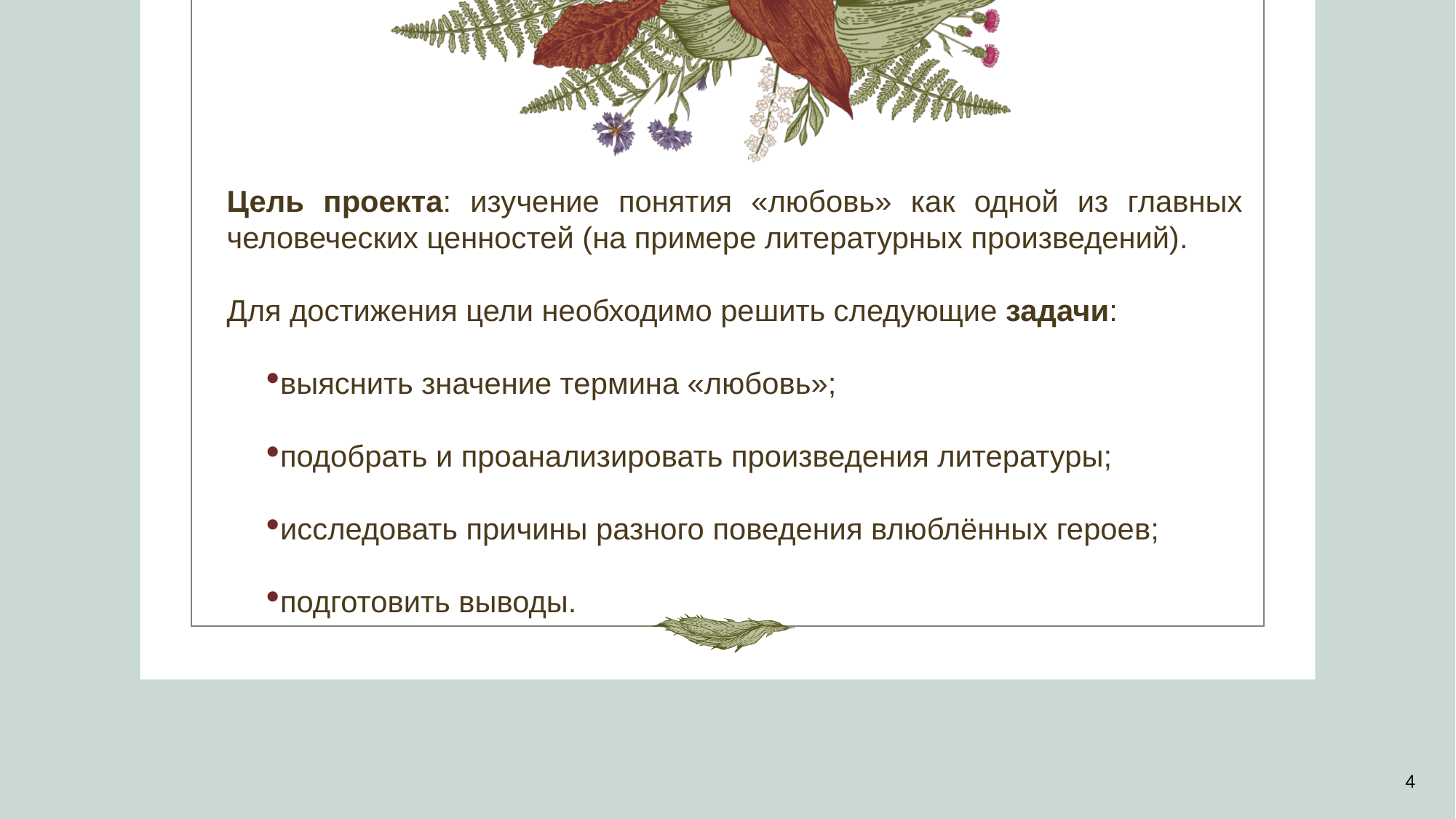

Цель проекта: изучение понятия «любовь» как одной из главных человеческих ценностей (на примере литературных произведений).

Для достижения цели необходимо решить следующие задачи:

выяснить значение термина «любовь»;

подобрать и проанализировать произведения литературы;

исследовать причины разного поведения влюблённых героев;

подготовить выводы.
4